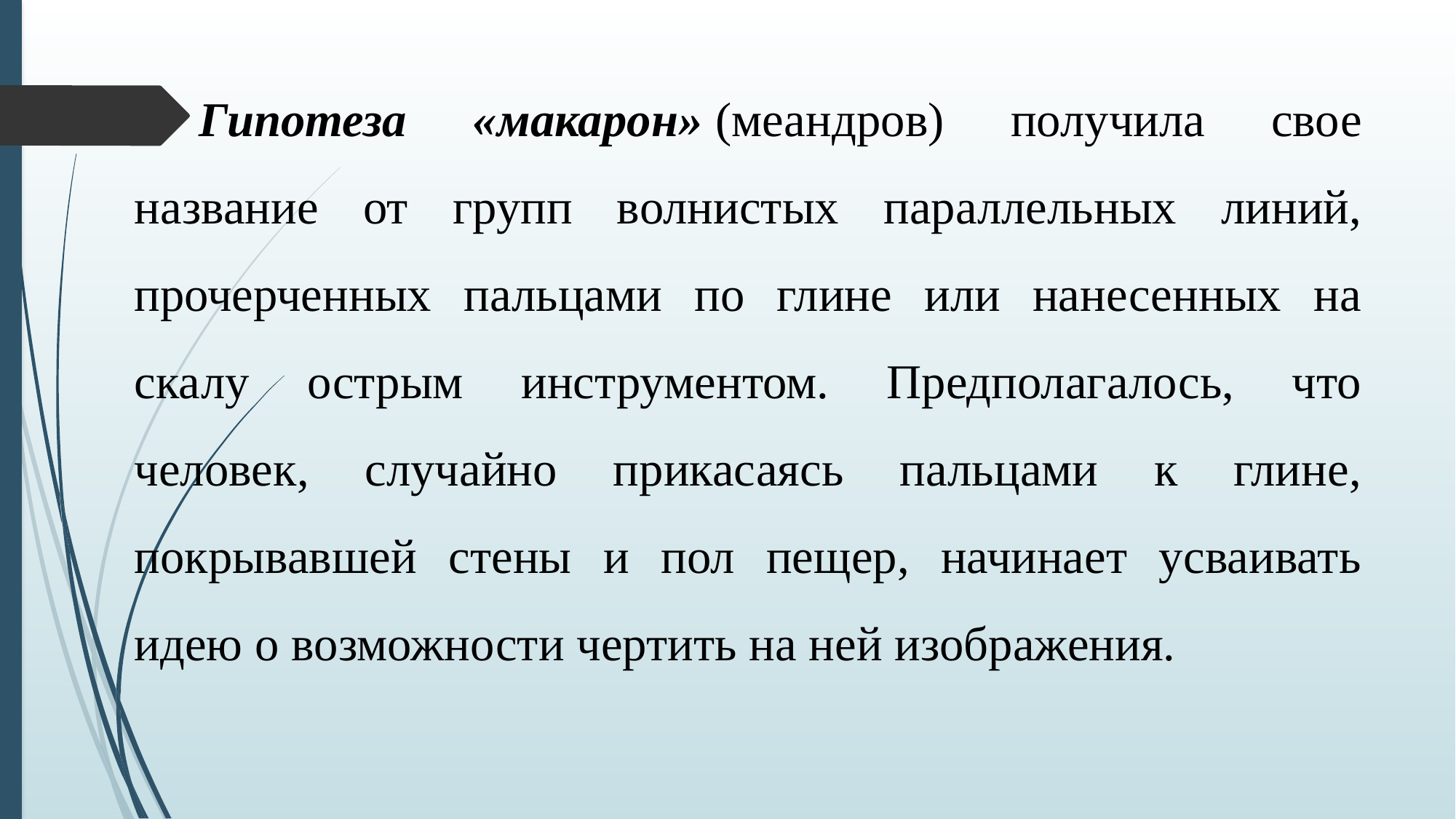

Гипотеза «макарон» (меандров) получила свое название от групп волнистых параллельных линий, прочерченных пальцами по глине или нанесенных на скалу острым инструментом. Предполагалось, что человек, случайно прикасаясь пальцами к глине, покрывавшей стены и пол пещер, начинает усваивать идею о возможности чертить на ней изображения.